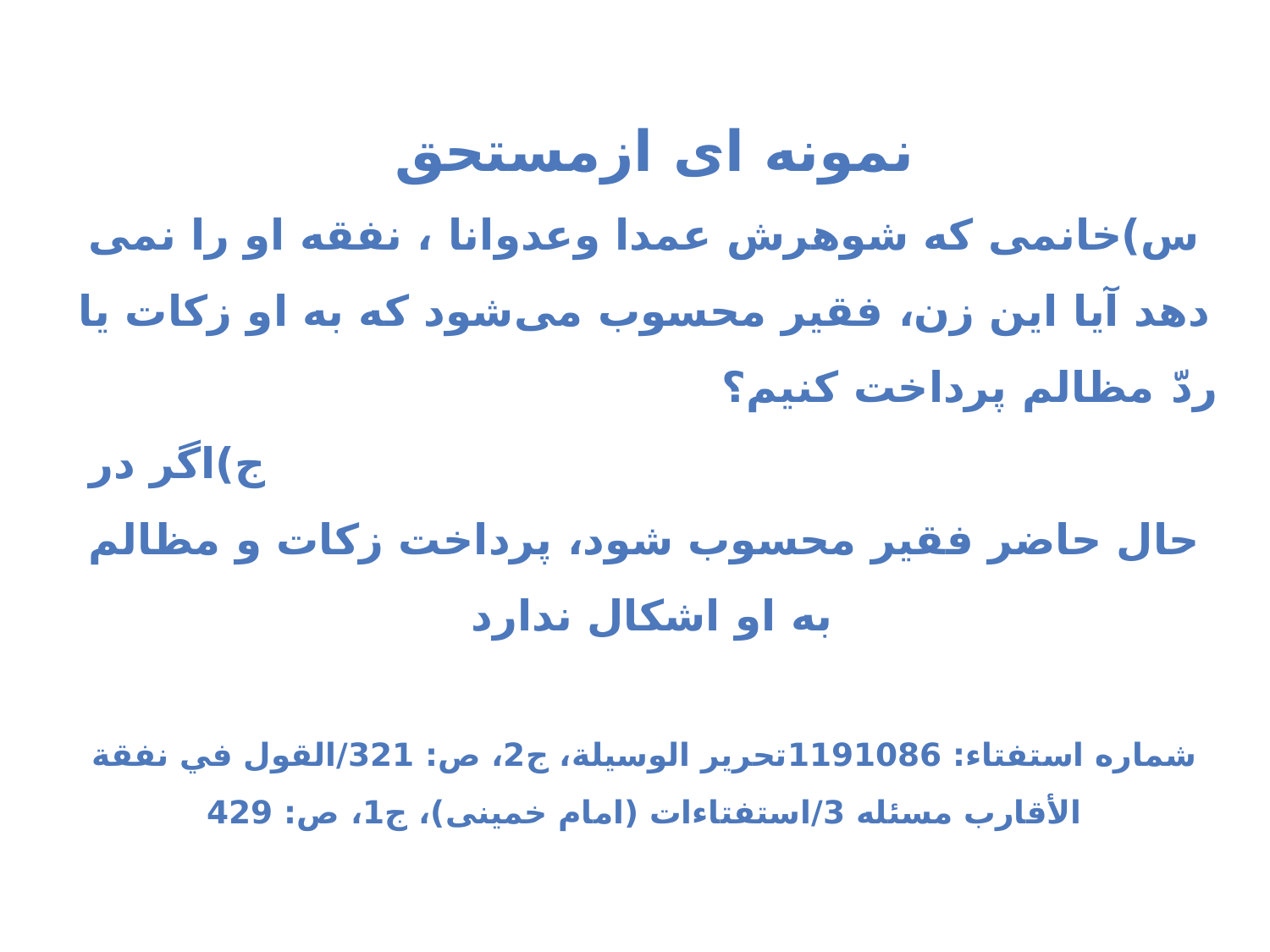

# نمونه ای ازمستحق س)خانمی که شوهرش عمدا وعدوانا ، نفقه او را نمی دهد آیا این زن، فقیر محسوب می‌شود که به او زکات یا ردّ مظالم پرداخت کنیم؟                                                                                                            ج)اگر در حال حاضر فقیر محسوب شود، پرداخت زکات و مظالم به او اشکال ندارد شماره استفتاء: 1191086تحرير الوسيلة، ج‌2، ص: 321/القول في نفقة الأقارب‌ مسئله 3/استفتاءات (امام خمينى)، ج‌1، ص: 429